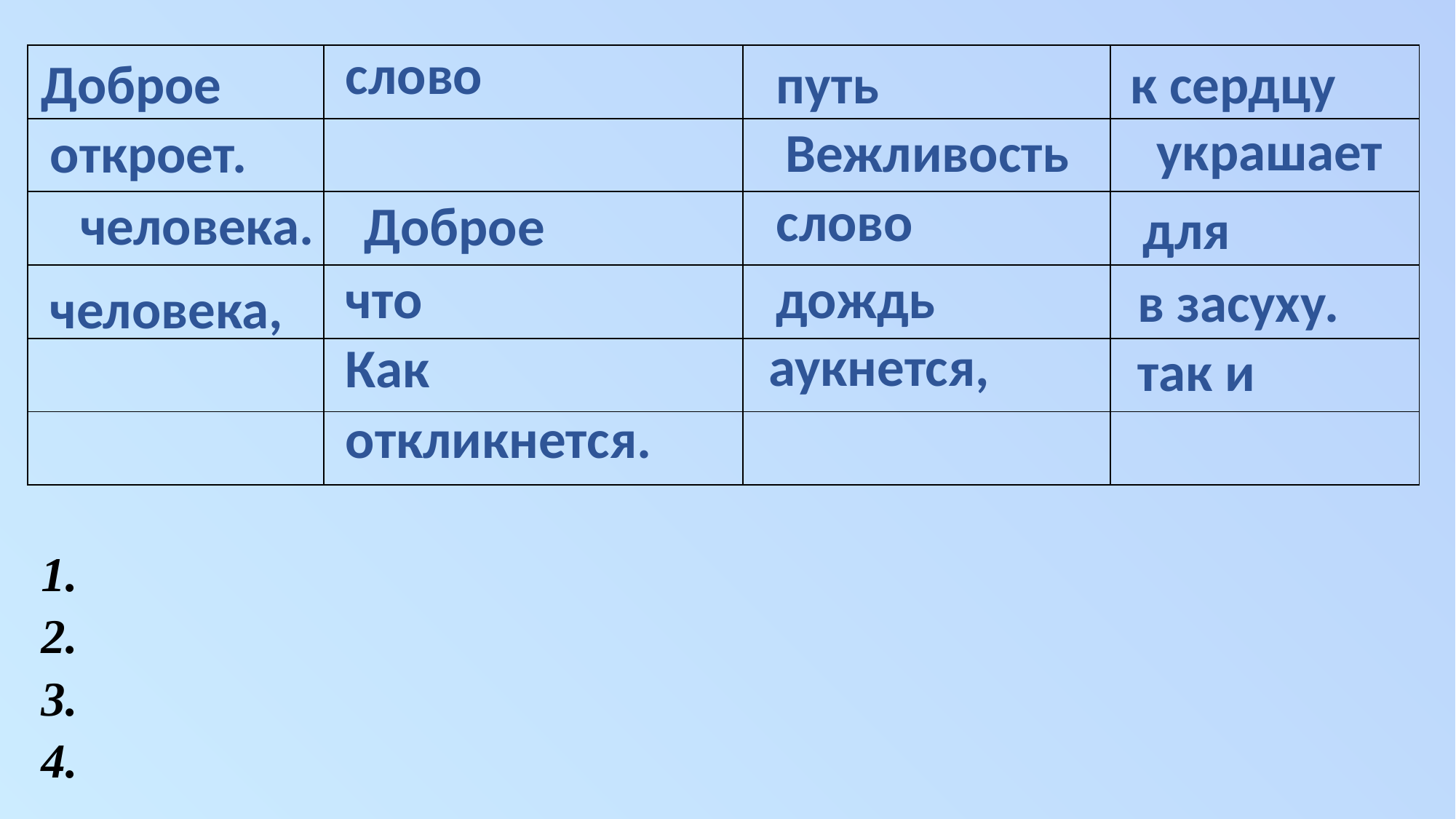

|  |  |  |  |
| --- | --- | --- | --- |
|  |  |  |  |
|  |  |  |  |
|  |  |  |  |
|  |  |  |  |
|  |  |  |  |
слово
к сердцу
Доброе
путь
украшает
Вежливость
откроет.
слово
человека.
Доброе
для
что
дождь
в засуху.
человека,
аукнется,
Как
так и
откликнется.
1.
2.
3.
4.